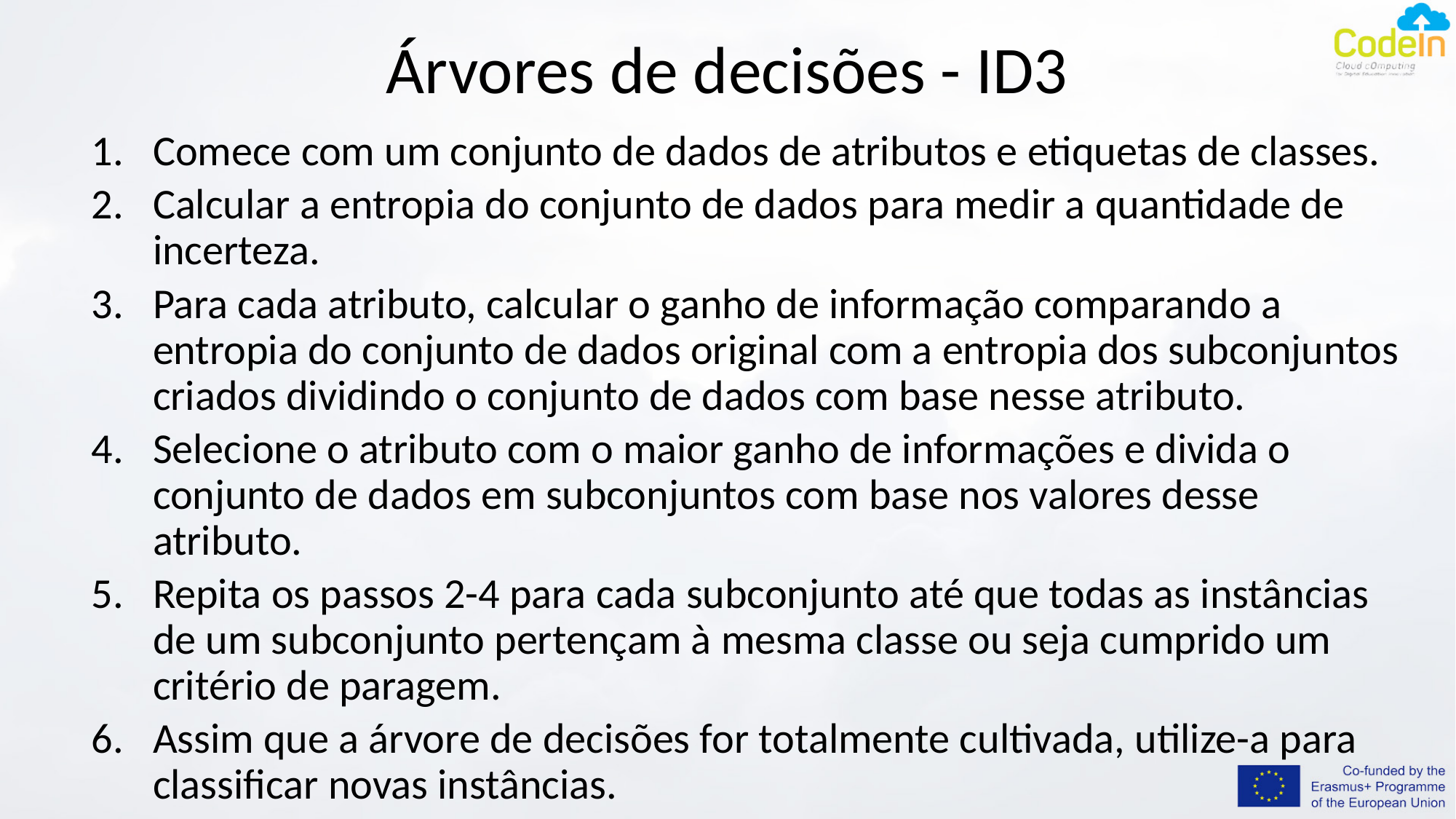

# Árvores de decisões - ID3
Comece com um conjunto de dados de atributos e etiquetas de classes.
Calcular a entropia do conjunto de dados para medir a quantidade de incerteza.
Para cada atributo, calcular o ganho de informação comparando a entropia do conjunto de dados original com a entropia dos subconjuntos criados dividindo o conjunto de dados com base nesse atributo.
Selecione o atributo com o maior ganho de informações e divida o conjunto de dados em subconjuntos com base nos valores desse atributo.
Repita os passos 2-4 para cada subconjunto até que todas as instâncias de um subconjunto pertençam à mesma classe ou seja cumprido um critério de paragem.
Assim que a árvore de decisões for totalmente cultivada, utilize-a para classificar novas instâncias.